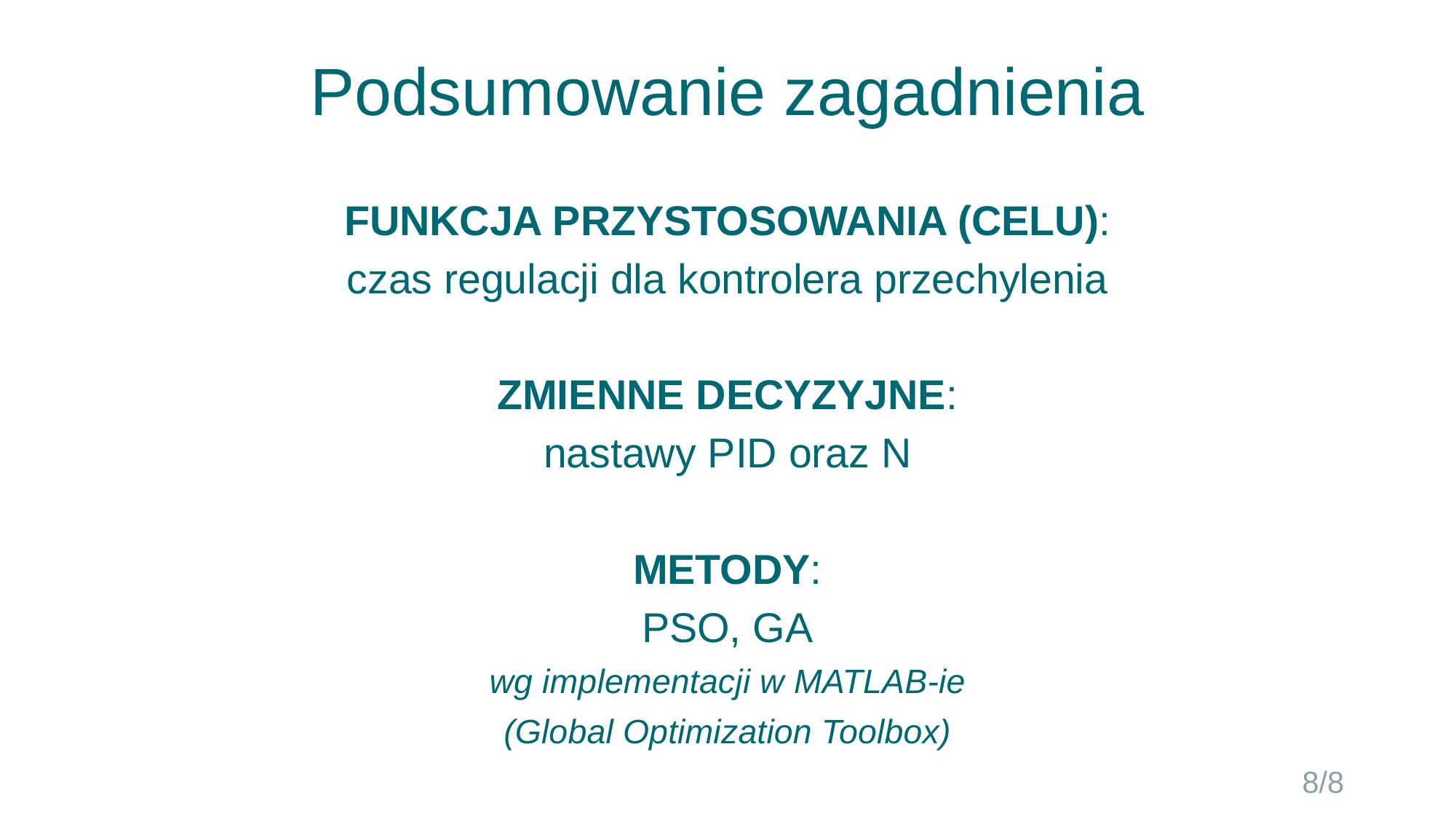

# Podsumowanie zagadnienia
FUNKCJA PRZYSTOSOWANIA (CELU):
czas regulacji dla kontrolera przechylenia

ZMIENNE DECYZYJNE:
nastawy PID oraz N

METODY:
PSO, GA
wg implementacji w MATLAB-ie
(Global Optimization Toolbox)
8